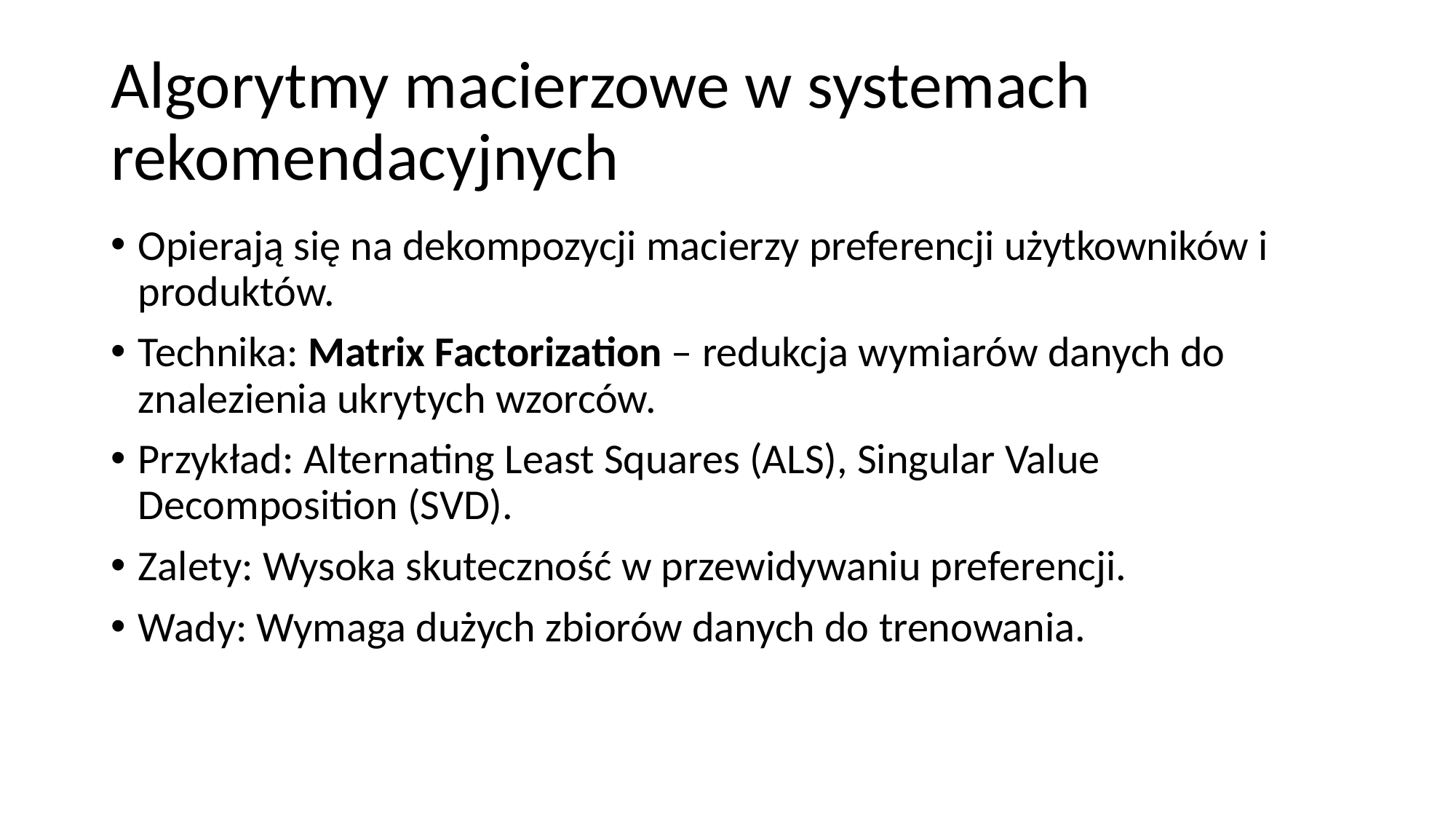

# Algorytmy macierzowe w systemach rekomendacyjnych
Opierają się na dekompozycji macierzy preferencji użytkowników i produktów.
Technika: Matrix Factorization – redukcja wymiarów danych do znalezienia ukrytych wzorców.
Przykład: Alternating Least Squares (ALS), Singular Value Decomposition (SVD).
Zalety: Wysoka skuteczność w przewidywaniu preferencji.
Wady: Wymaga dużych zbiorów danych do trenowania.